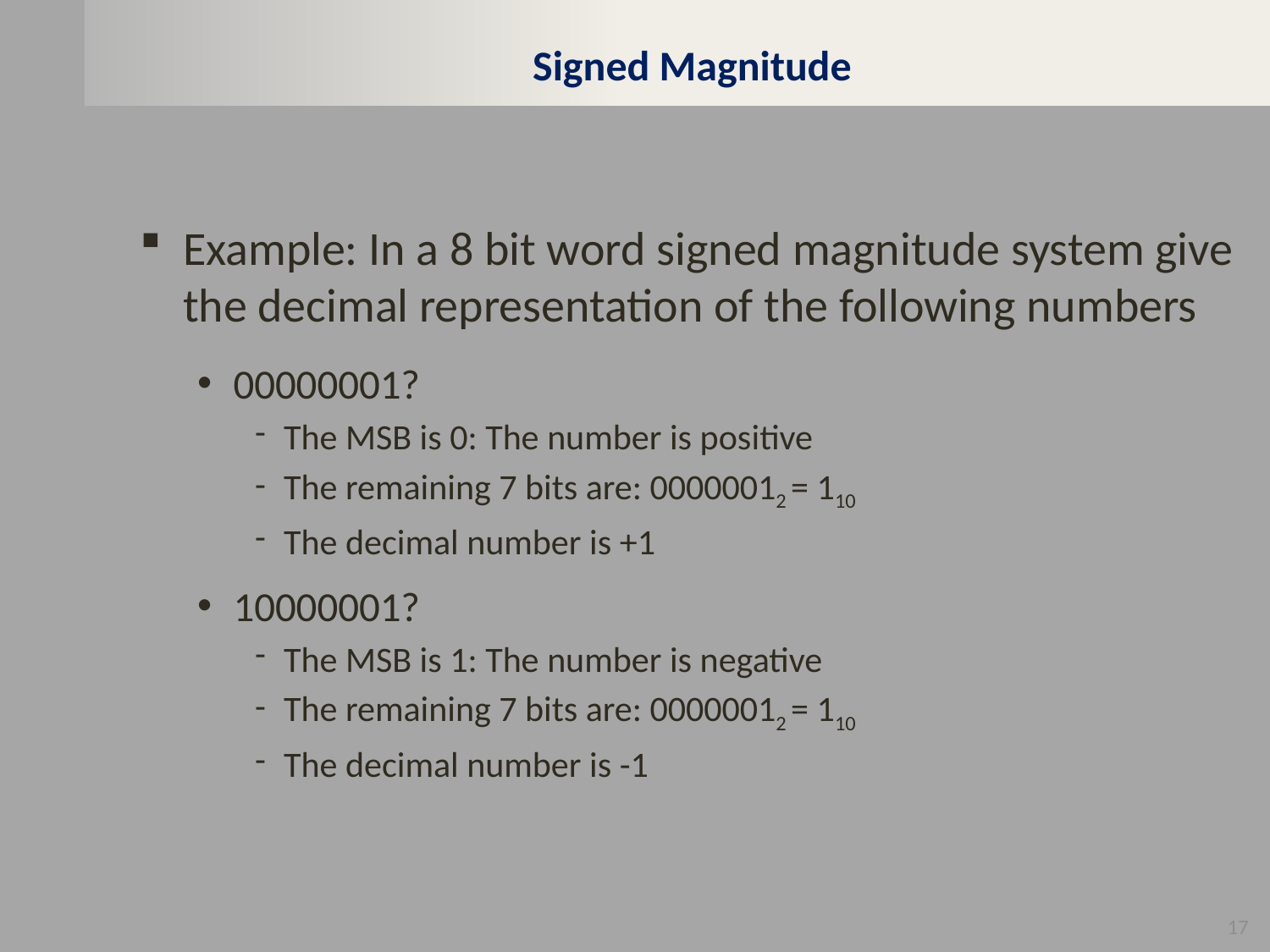

# Signed Magnitude
Example: In a 8 bit word signed magnitude system give the decimal representation of the following numbers
00000001?
The MSB is 0: The number is positive
The remaining 7 bits are: 00000012 = 110
The decimal number is +1
10000001?
The MSB is 1: The number is negative
The remaining 7 bits are: 00000012 = 110
The decimal number is -1